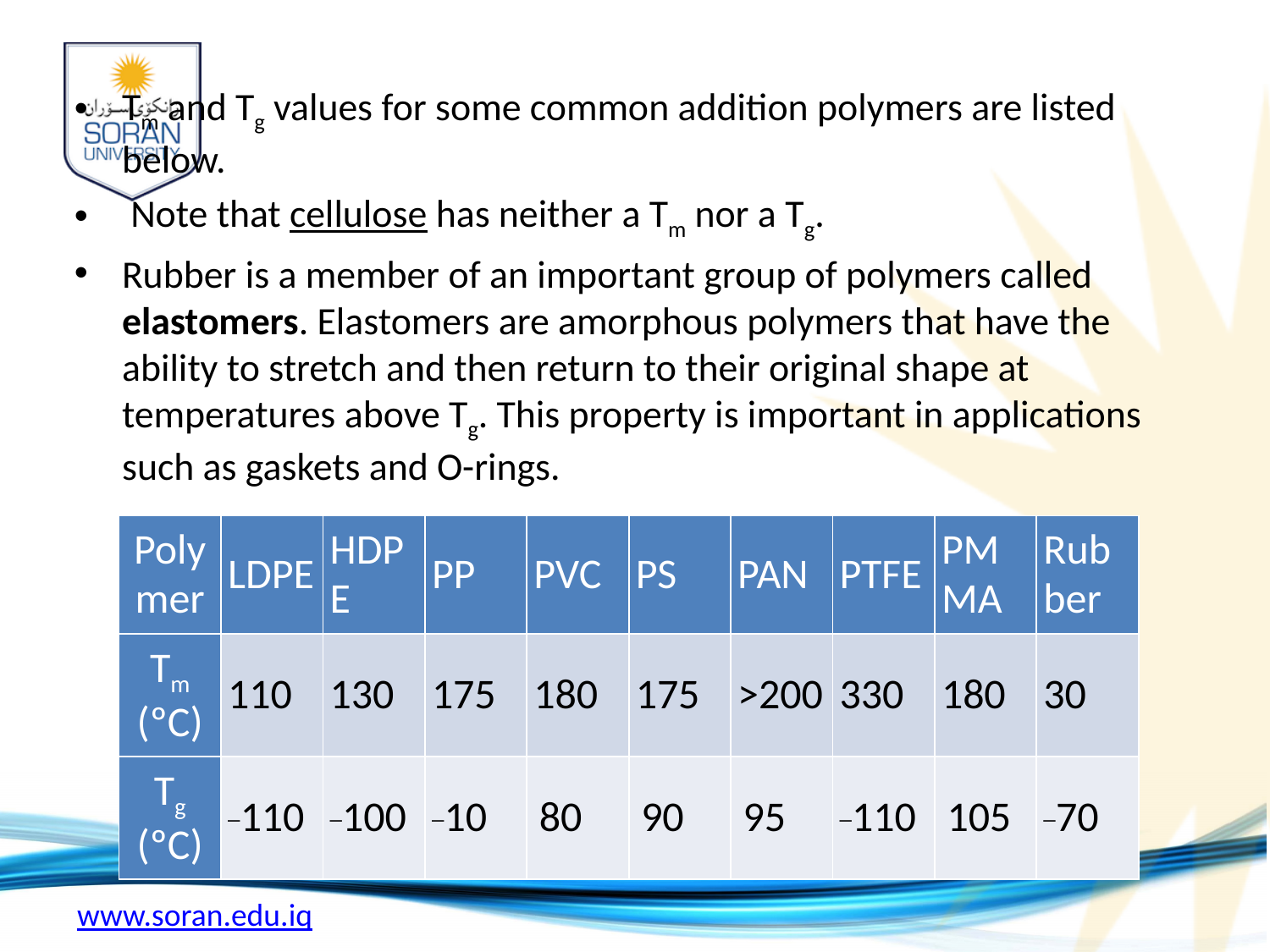

Tm and Tg values for some common addition polymers are listed below.
 Note that cellulose has neither a Tm nor a Tg.
Rubber is a member of an important group of polymers called elastomers. Elastomers are amorphous polymers that have the ability to stretch and then return to their original shape at temperatures above Tg. This property is important in applications such as gaskets and O-rings.

| Polymer | LDPE | HDPE | PP | PVC | PS | PAN | PTFE | PMMA | Rubber |
| --- | --- | --- | --- | --- | --- | --- | --- | --- | --- |
| Tm (ºC) | 110 | 130 | 175 | 180 | 175 | >200 | 330 | 180 | 30 |
| Tg (ºC) | \_110 | \_100 | \_10 | 80 | 90 | 95 | \_110 | 105 | \_70 |